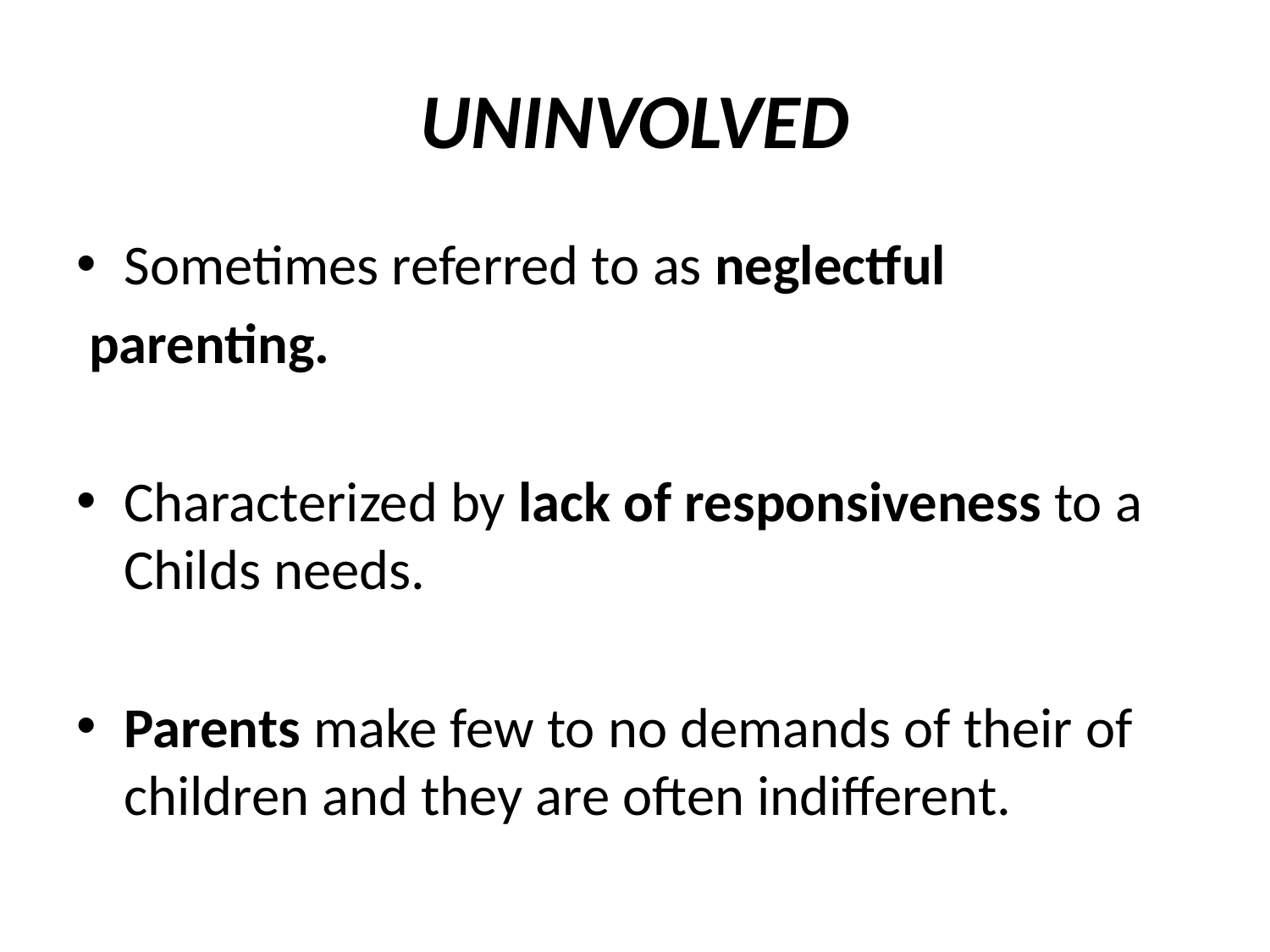

# UNINVOLVED
Sometimes referred to as neglectful
 parenting.

Characterized by lack of responsiveness to a Childs needs.

Parents make few to no demands of their of  children and they are often indifferent.